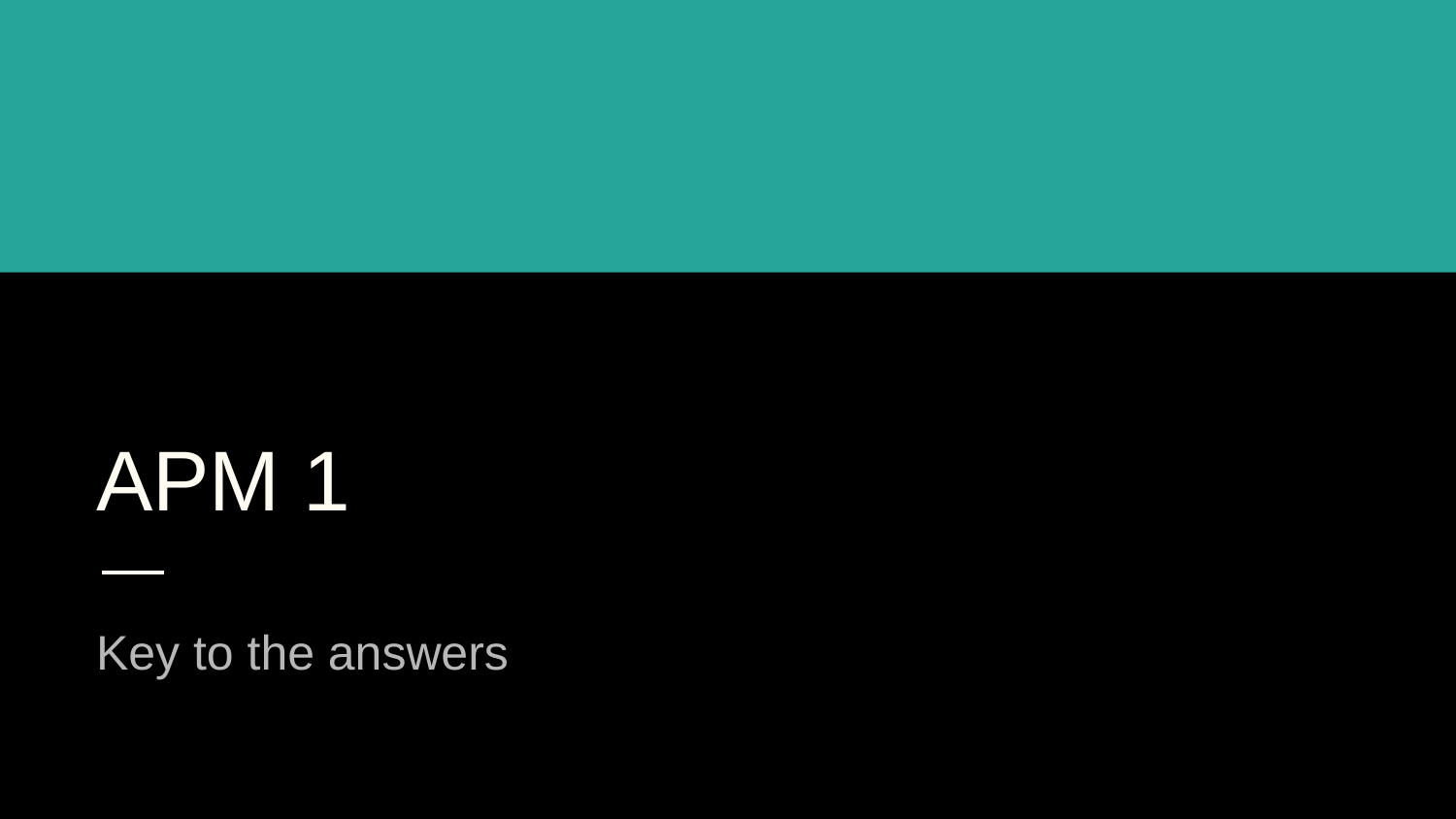

# APM 1
Key to the answers